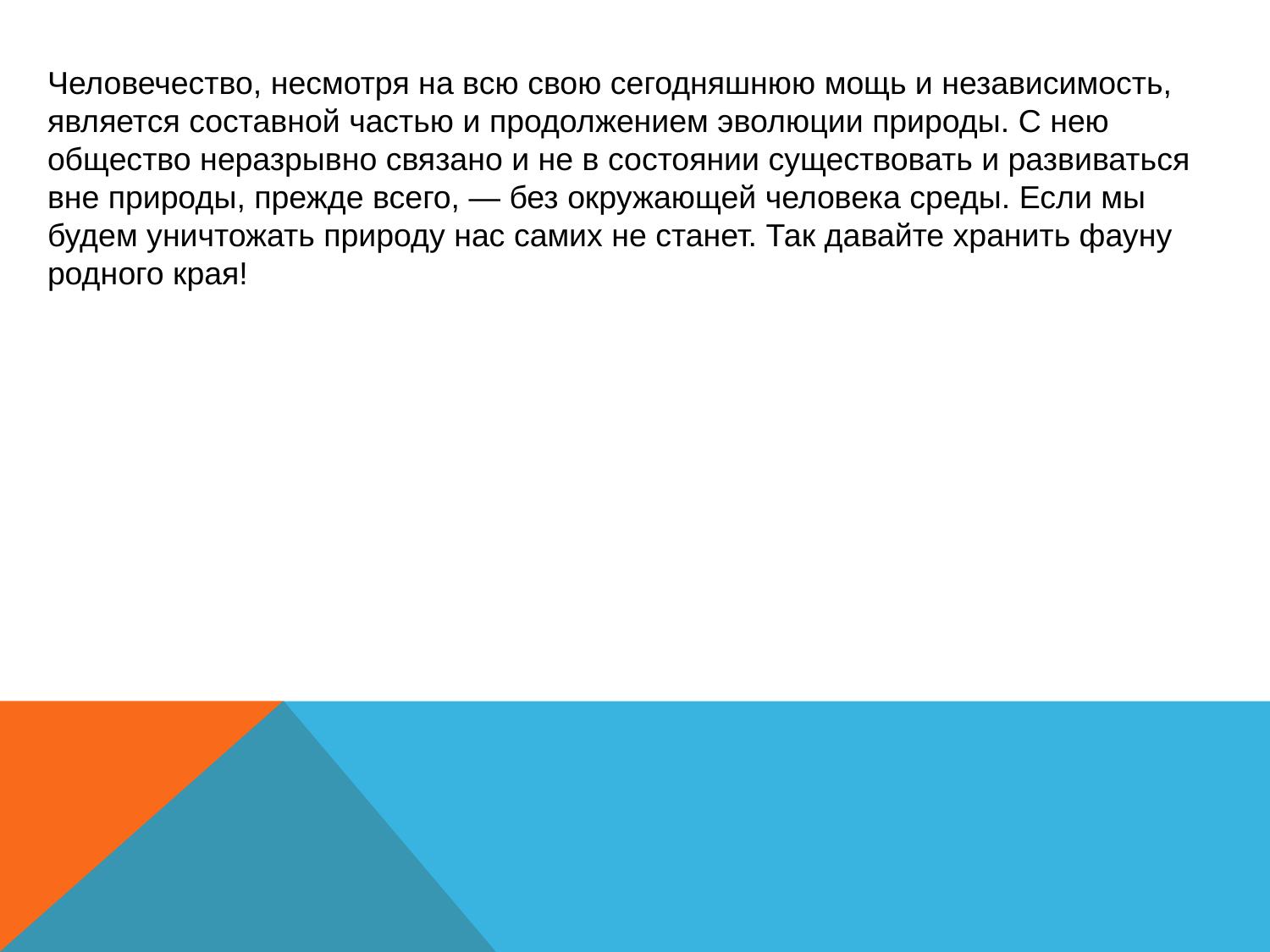

Человечество, несмотря на всю свою сегодняшнюю мощь и независимость, является составной частью и продолжением эволюции природы. С нею общество неразрывно связано и не в состоянии существовать и развиваться вне природы, прежде всего, — без окружающей человека среды. Если мы будем уничтожать природу нас самих не станет. Так давайте хранить фауну родного края!